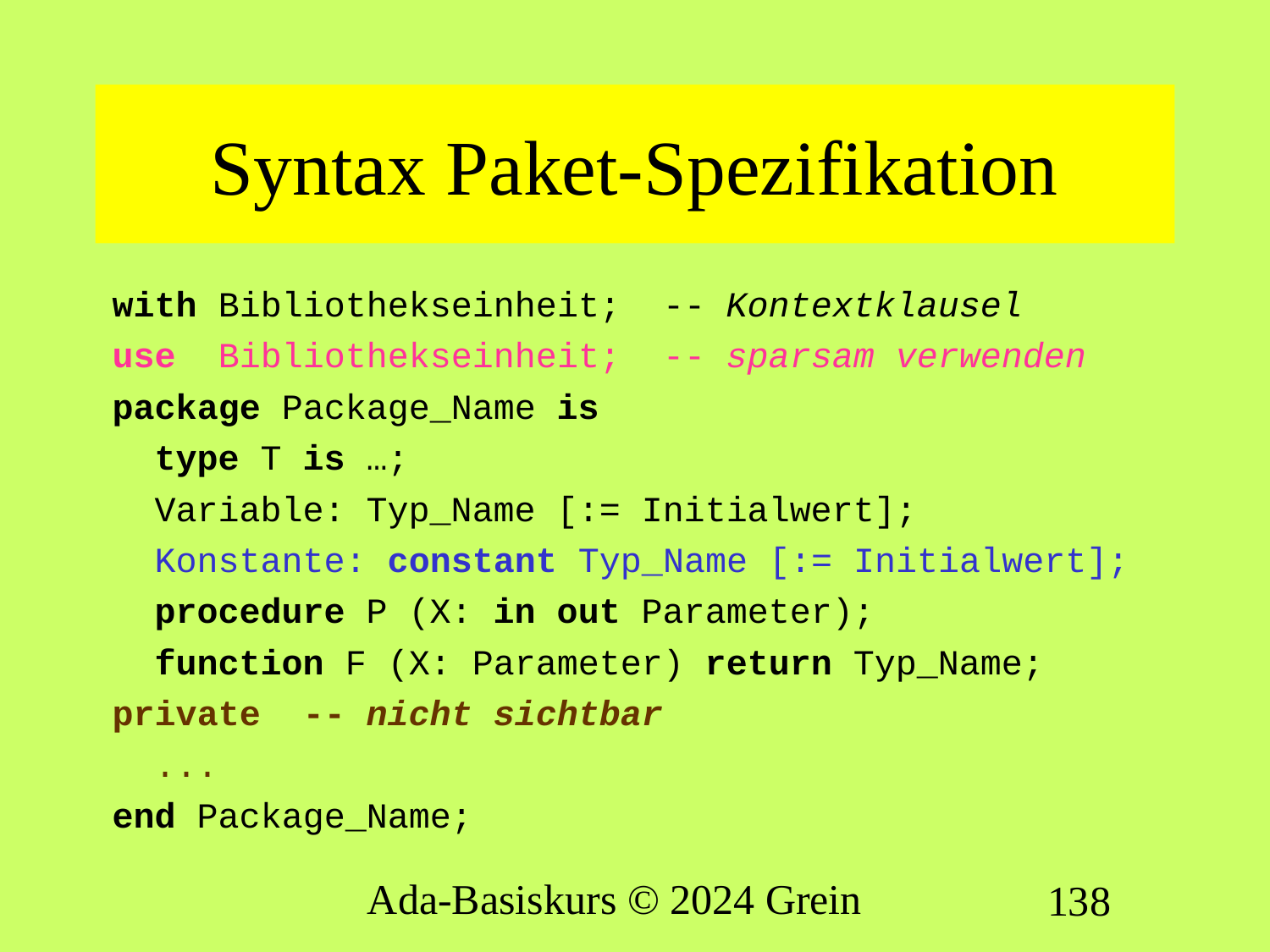

# Syntax Paket-Spezifikation
with Bibliothekseinheit;  -- Kontextklausel
use  Bibliothekseinheit;  -- sparsam verwenden
package Package_Name is
  type T is …;
  Variable: Typ_Name [:= Initialwert];
  Konstante: constant Typ_Name [:= Initialwert];
  procedure P (X: in out Parameter);
  function F (X: Parameter) return Typ_Name;
private  -- nicht sichtbar
  ...
end Package_Name;
Ada-Basiskurs © 2024 Grein
138